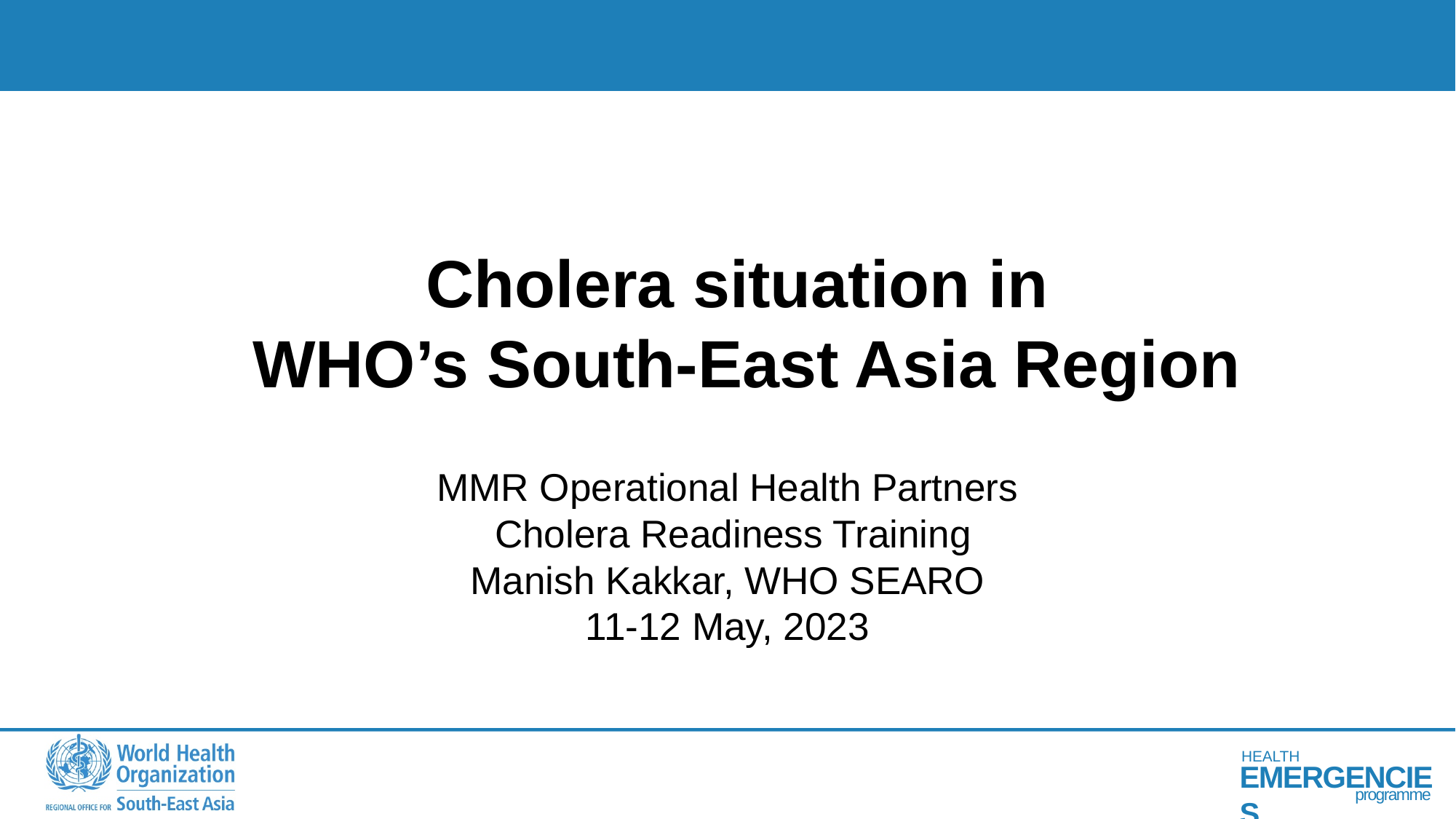

Cholera situation in
WHO’s South-East Asia Region
MMR Operational Health Partners
 Cholera Readiness Training
Manish Kakkar, WHO SEARO
11-12 May, 2023